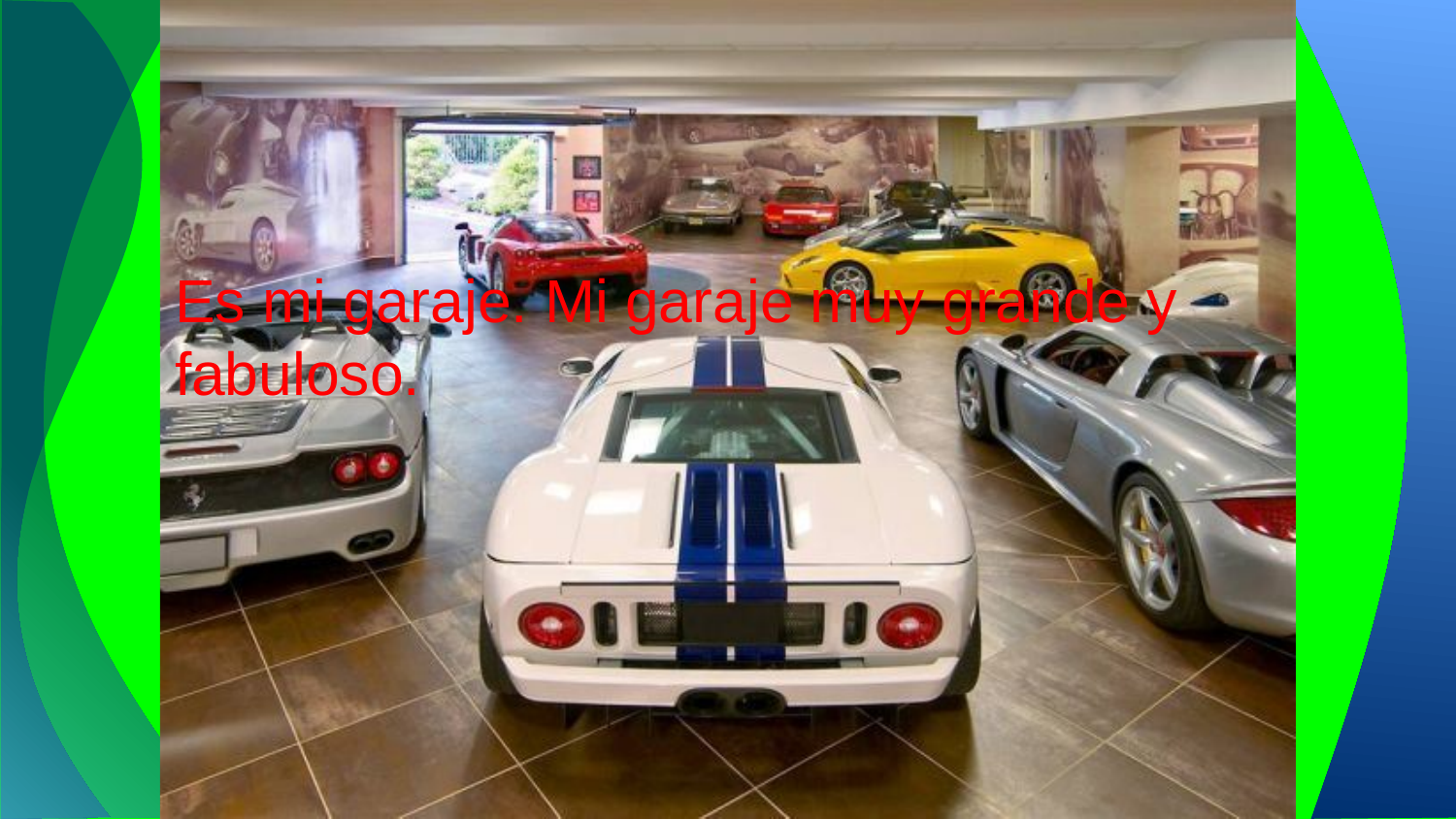

#

Es mi garaje. Mi garaje muy grande y fabuloso.